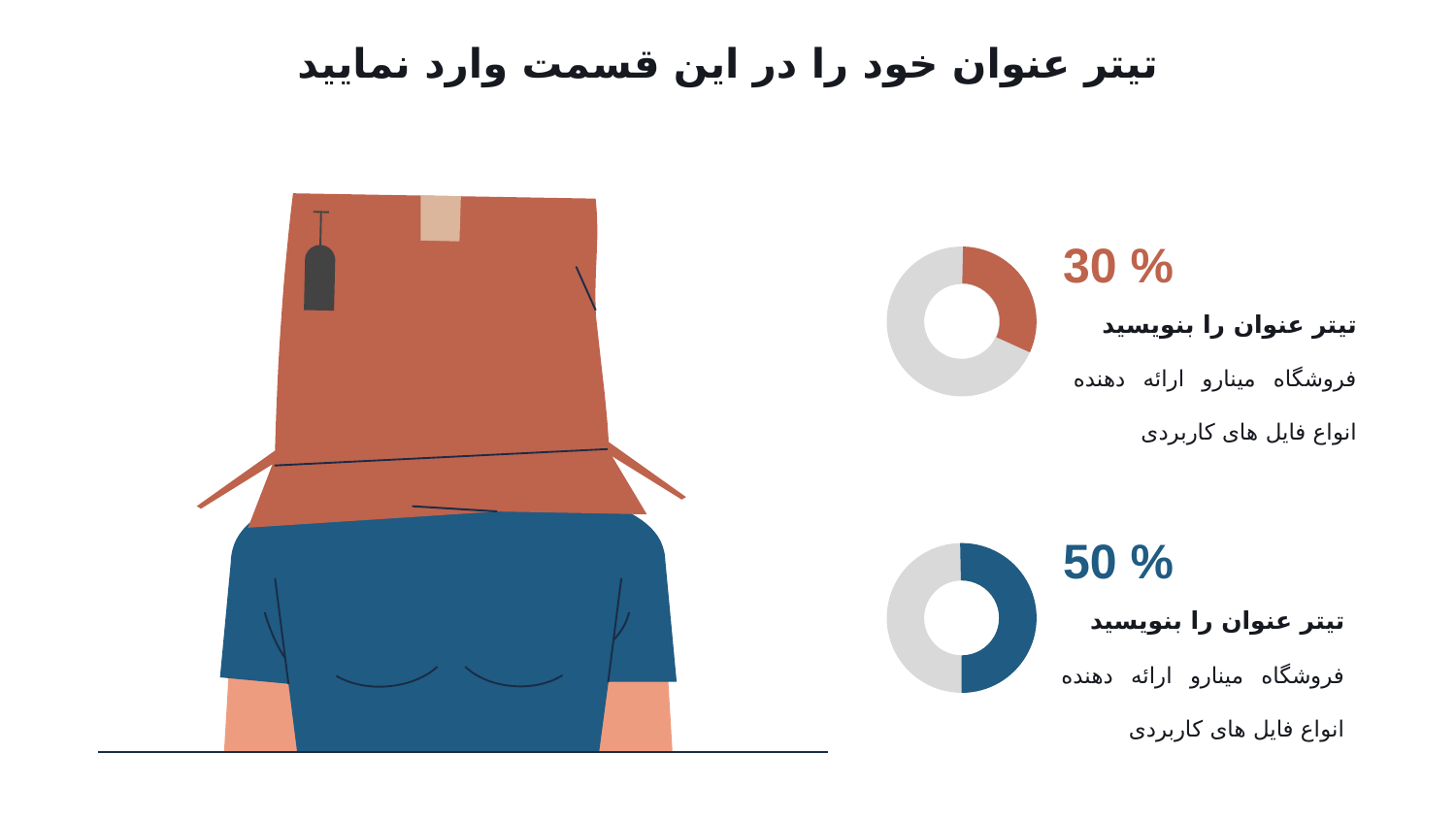

تیتر عنوان خود را در این قسمت وارد نمایید

30 %

تیتر عنوان را بنویسید
فروشگاه مینارو ارائه دهنده انواع فایل های کاربردی
50 %

تیتر عنوان را بنویسید
فروشگاه مینارو ارائه دهنده انواع فایل های کاربردی